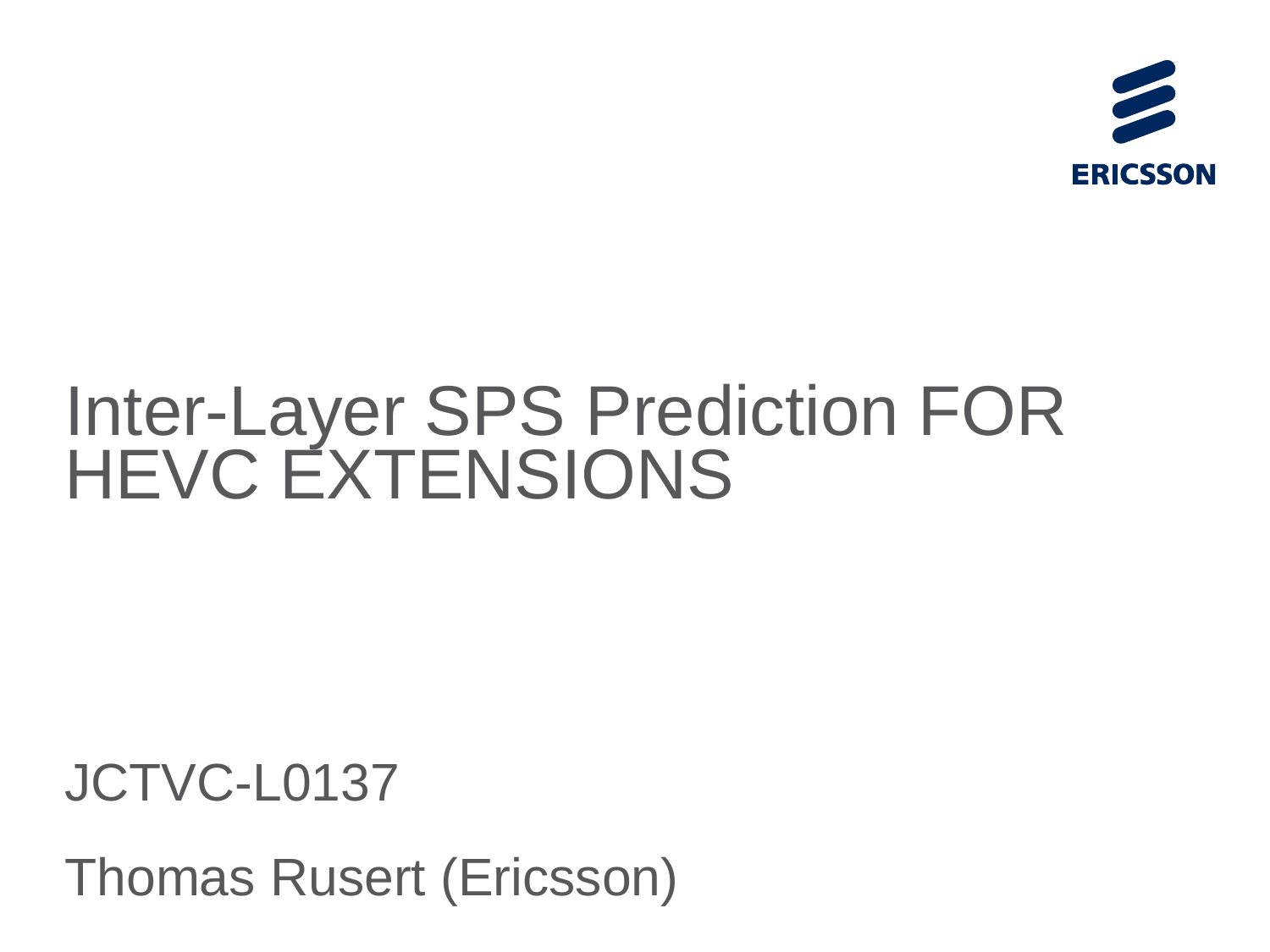

# Inter-Layer SPS Prediction FOR HEVC EXTENSIONS
JCTVC-L0137

Thomas Rusert (Ericsson)